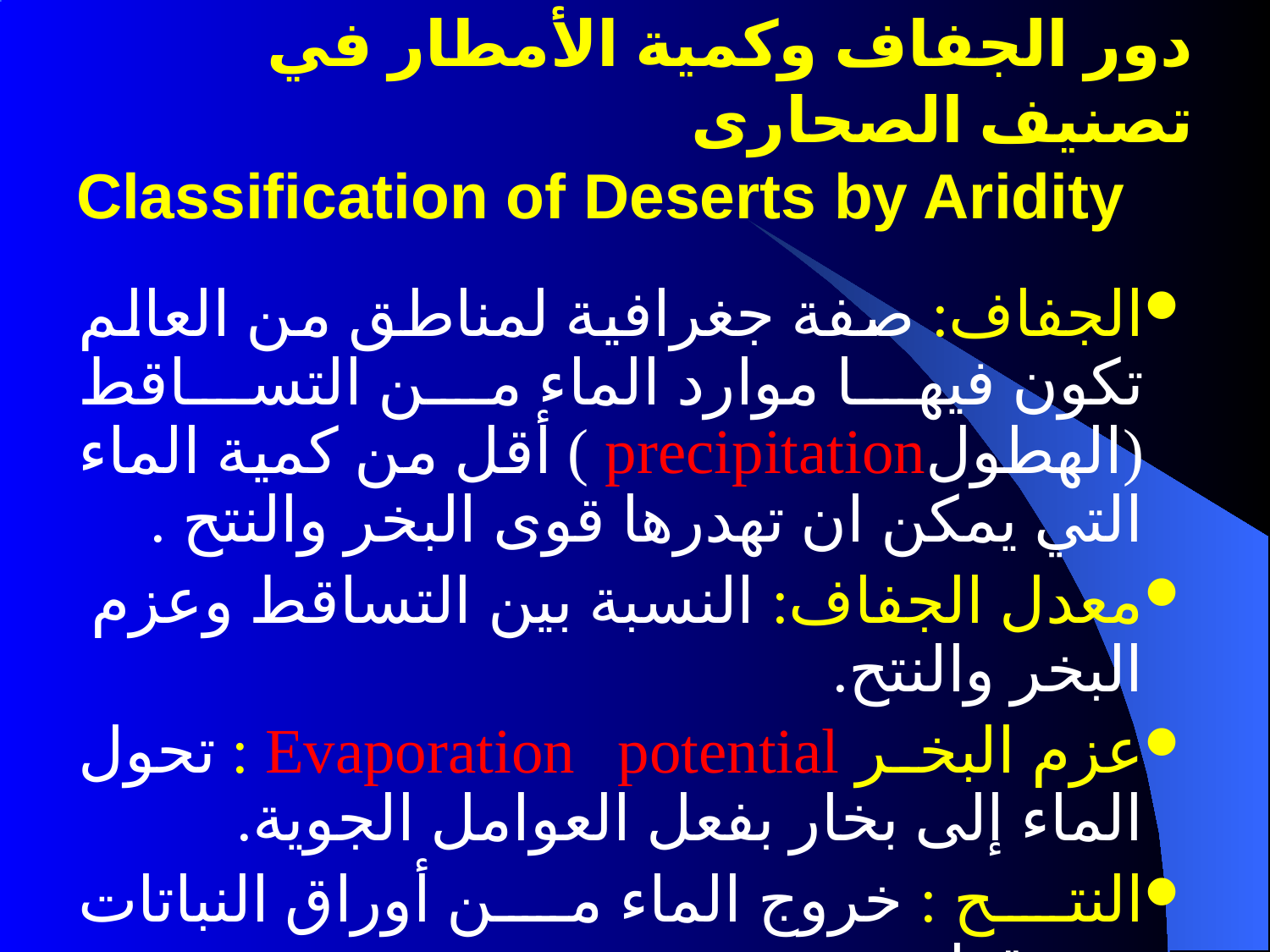

دور الجفاف وكمية الأمطار في تصنيف الصحارى
Classification of Deserts by Aridity
الجفاف: صفة جغرافية لمناطق من العالم تكون فيها موارد الماء من التساقط (الهطولprecipitation ) أقل من كمية الماء التي يمكن ان تهدرها قوى البخر والنتح .
معدل الجفاف: النسبة بين التساقط وعزم البخر والنتح.
عزم البخر Evaporation potential : تحول الماء إلى بخار بفعل العوامل الجوية.
النتح : خروج الماء من أوراق النباتات وسوقها.